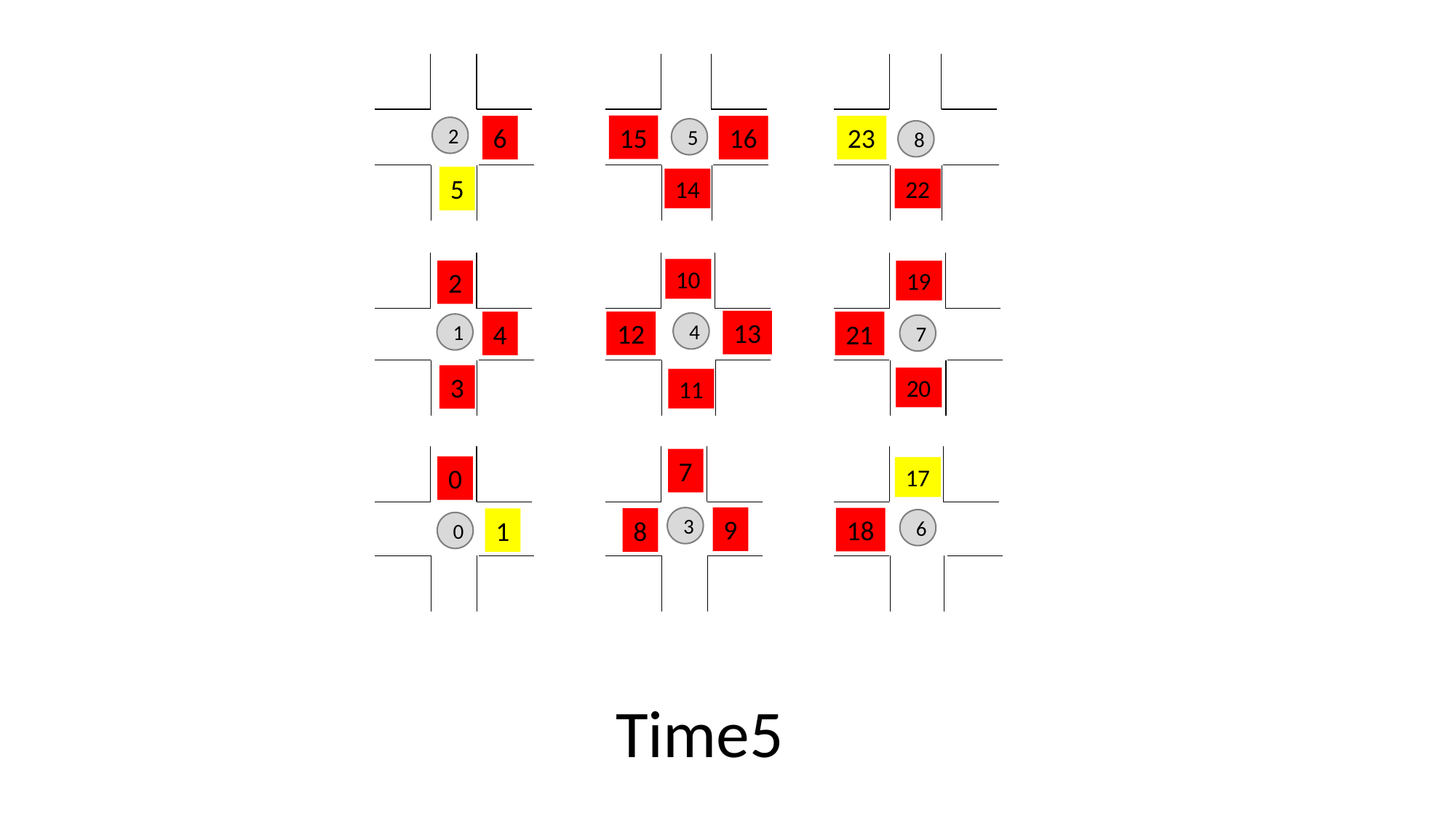

15
6
16
23
2
5
8
5
14
22
10
2
19
13
12
4
21
4
1
7
3
20
11
7
0
17
9
3
18
8
1
6
0
Time5